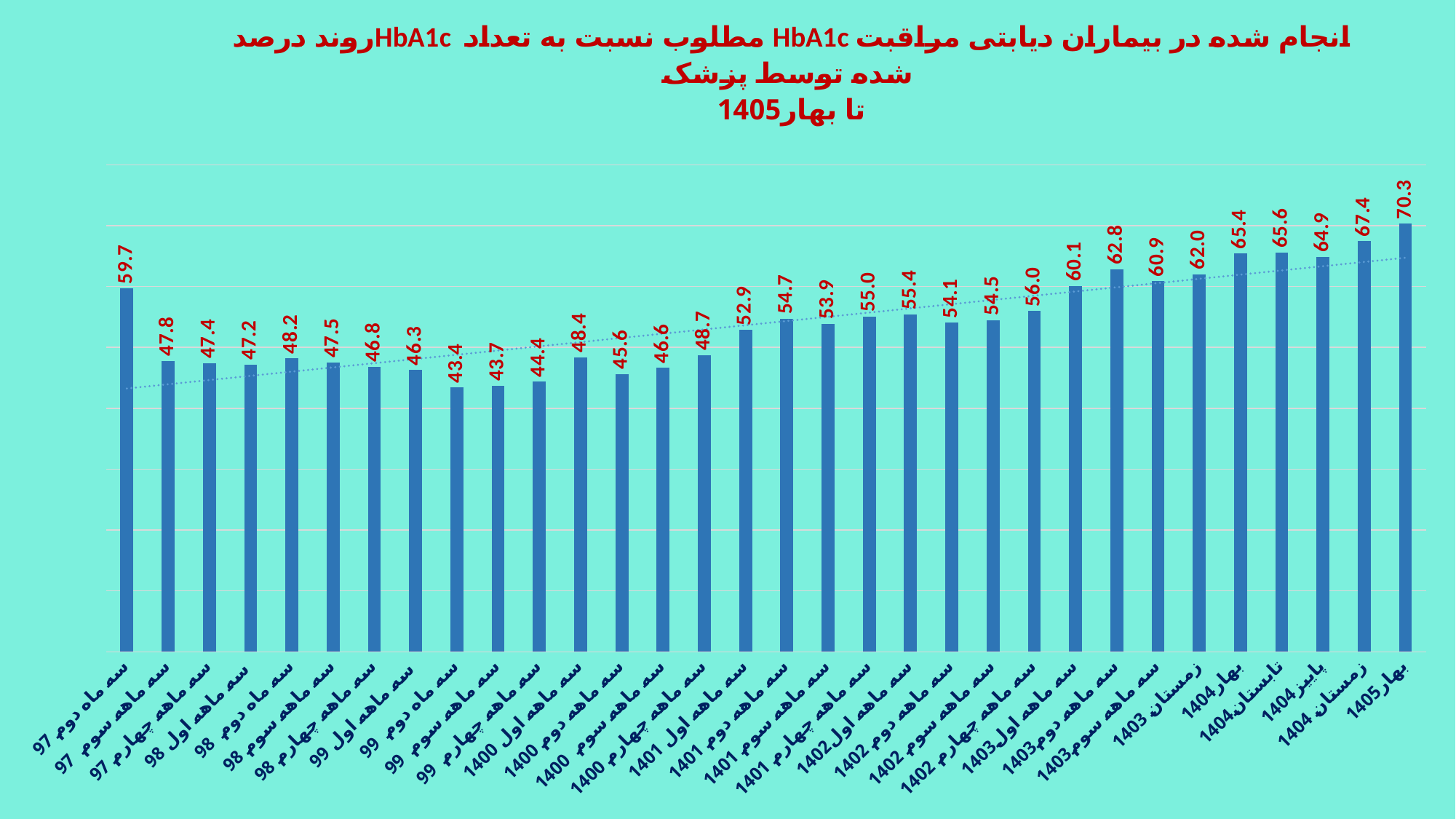

### Chart: روند درصدHbA1c  مطلوب نسبت به تعداد HbA1c انجام شده در بیماران دیابتی مراقبت شده توسط پزشک
تا بهار1405

| Category |  |
|---|---|
| سه ماه دوم 97 | 59.65189873417721 |
| سه ماهه سوم  97 | 47.80628839898807 |
| سه ماهه چهارم 97 | 47.426663174436875 |
| سه ماهه اول 98  | 47.20205040580948 |
| سه ماه دوم  98 | 48.20844427538988 |
| سه ماهه سوم 98 | 47.52208724461624 |
| سه ماهه چهارم 98 | 46.817849305047545 |
| سه ماهه اول 99  | 46.307110958433526 |
| سه ماه دوم  99 | 43.41725675321269 |
| سه ماهه سوم  99 | 43.69747899159664 |
| سه ماهه چهارم  99 | 44.352208716276316 |
| سه ماهه اول 1400 | 48.38980207983898 |
| سه ماهه دوم 1400 | 45.6470239857862 |
| سه ماهه سوم  1400 | 46.62302656911822 |
| سه ماهه چهارم 1400 | 48.71853721979956 |
| سه ماهه اول 1401 | 52.88939193862793 |
| سه ماهه دوم 1401 | 54.7 |
| سه ماهه سوم 1401 | 53.88 |
| سه ماهه چهارم 1401 | 55.04 |
| سه ماهه اول1402 | 55.44 |
| سه ماهه دوم 1402 | 54.05 |
| سه ماهه سوم 1402 | 54.48 |
| سه ماهه چهارم 1402 | 55.97 |
| سه ماهه اول1403 | 60.11 |
| سه ماهه دوم1403 | 62.83 |
| سه ماهه سوم1403 | 60.85 |
| زمستان 1403 | 62.03 |
| بهار1404 | 65.39937689077527 |
| تابستان1404 | 65.58 |
| پاییز1404 | 64.88 |
| زمستان 1404 | 67.44 |
| بهار1405 | 70.32 |